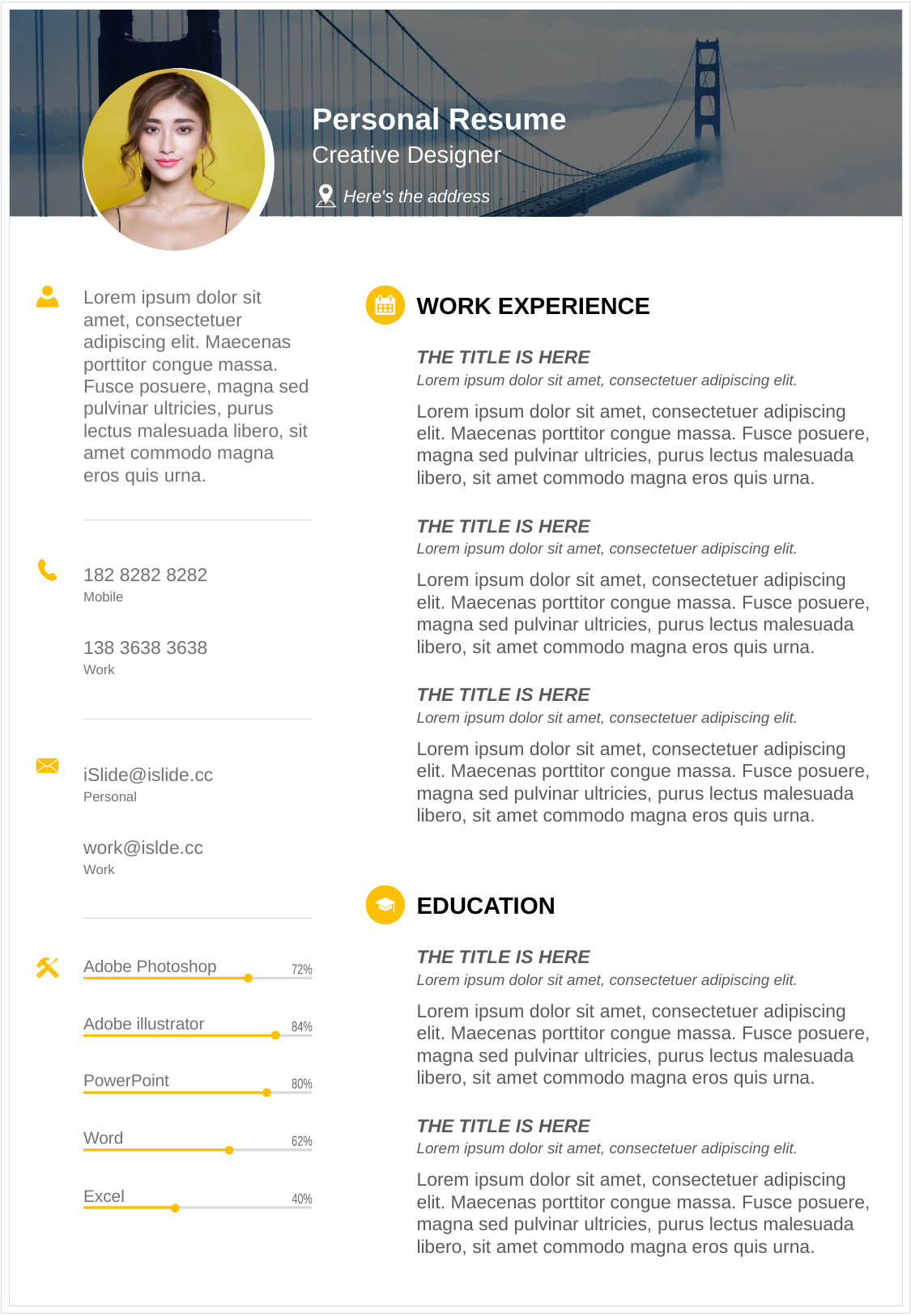

Personal Resume
Creative Designer
Here's the address

Lorem ipsum dolor sit amet, consectetuer adipiscing elit. Maecenas porttitor congue massa. Fusce posuere, magna sed pulvinar ultricies, purus lectus malesuada libero, sit amet commodo magna eros quis urna.

WORK EXPERIENCE
THE TITLE IS HERE
Lorem ipsum dolor sit amet, consectetuer adipiscing elit.
Lorem ipsum dolor sit amet, consectetuer adipiscing elit. Maecenas porttitor congue massa. Fusce posuere, magna sed pulvinar ultricies, purus lectus malesuada libero, sit amet commodo magna eros quis urna.
THE TITLE IS HERE
Lorem ipsum dolor sit amet, consectetuer adipiscing elit.
Lorem ipsum dolor sit amet, consectetuer adipiscing elit. Maecenas porttitor congue massa. Fusce posuere, magna sed pulvinar ultricies, purus lectus malesuada libero, sit amet commodo magna eros quis urna.

182 8282 8282
Mobile

138 3638 3638
Work
THE TITLE IS HERE
Lorem ipsum dolor sit amet, consectetuer adipiscing elit.
Lorem ipsum dolor sit amet, consectetuer adipiscing elit. Maecenas porttitor congue massa. Fusce posuere, magna sed pulvinar ultricies, purus lectus malesuada libero, sit amet commodo magna eros quis urna.

iSlide@islide.cc
Personal

work@islde.cc
Work

EDUCATION
THE TITLE IS HERE
Lorem ipsum dolor sit amet, consectetuer adipiscing elit.
Lorem ipsum dolor sit amet, consectetuer adipiscing elit. Maecenas porttitor congue massa. Fusce posuere, magna sed pulvinar ultricies, purus lectus malesuada libero, sit amet commodo magna eros quis urna.

Adobe Photoshop
72%

Adobe illustrator
84%

PowerPoint
80%

Word
62%

Excel
40%

THE TITLE IS HERE
Lorem ipsum dolor sit amet, consectetuer adipiscing elit.
Lorem ipsum dolor sit amet, consectetuer adipiscing elit. Maecenas porttitor congue massa. Fusce posuere, magna sed pulvinar ultricies, purus lectus malesuada libero, sit amet commodo magna eros quis urna.